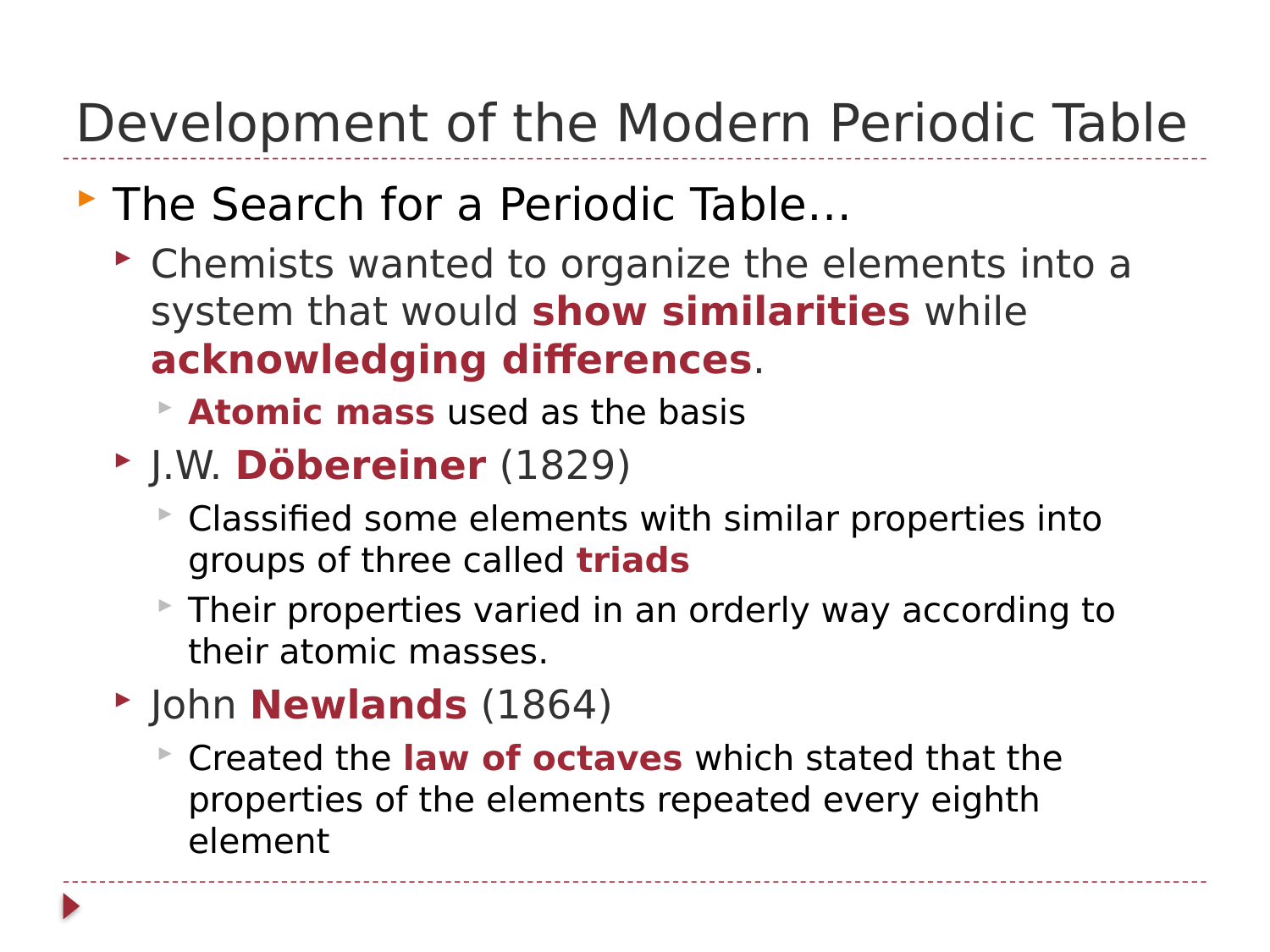

# Development of the Modern Periodic Table
The Search for a Periodic Table…
Chemists wanted to organize the elements into a system that would show similarities while acknowledging differences.
Atomic mass used as the basis
J.W. Döbereiner (1829)
Classified some elements with similar properties into groups of three called triads
Their properties varied in an orderly way according to their atomic masses.
John Newlands (1864)
Created the law of octaves which stated that the properties of the elements repeated every eighth element